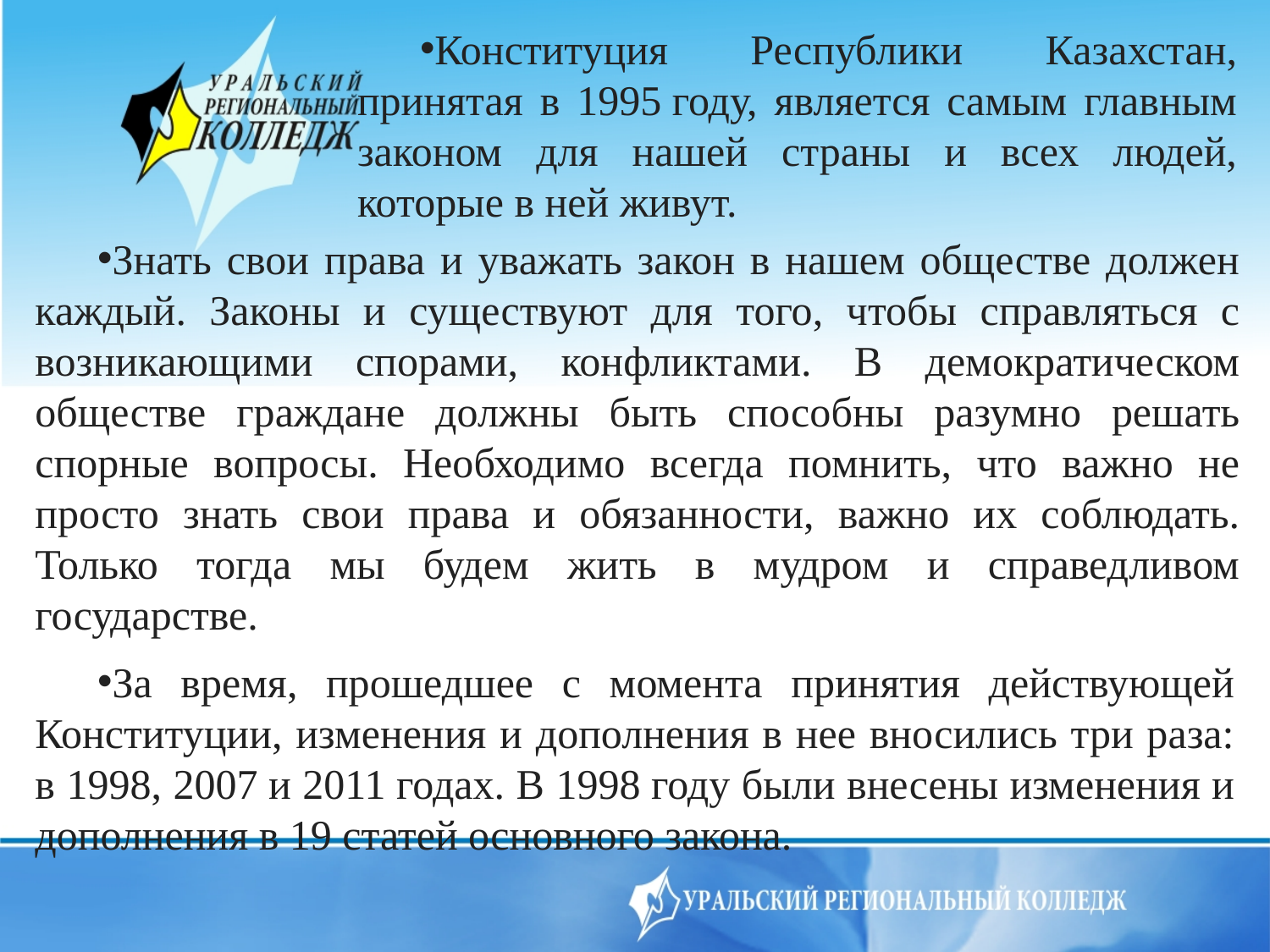

Конституция Республики Казахстан, принятая в 1995 году, является самым главным законом для нашей страны и всех людей, которые в ней живут.

Знать свои права и уважать закон в нашем обществе должен каждый. Законы и существуют для того, чтобы справляться с возникающими спорами, конфликтами. В демократическом обществе граждане должны быть способны разумно решать спорные вопросы. Необходимо всегда помнить, что важно не просто знать свои права и обязанности, важно их соблюдать. Только тогда мы будем жить в мудром и справедливом государстве.
За время, прошедшее с момента принятия действующей Конституции, изменения и дополнения в нее вносились три раза: в 1998, 2007 и 2011 годах. В 1998 году были внесены изменения и дополнения в 19 статей основного закона.